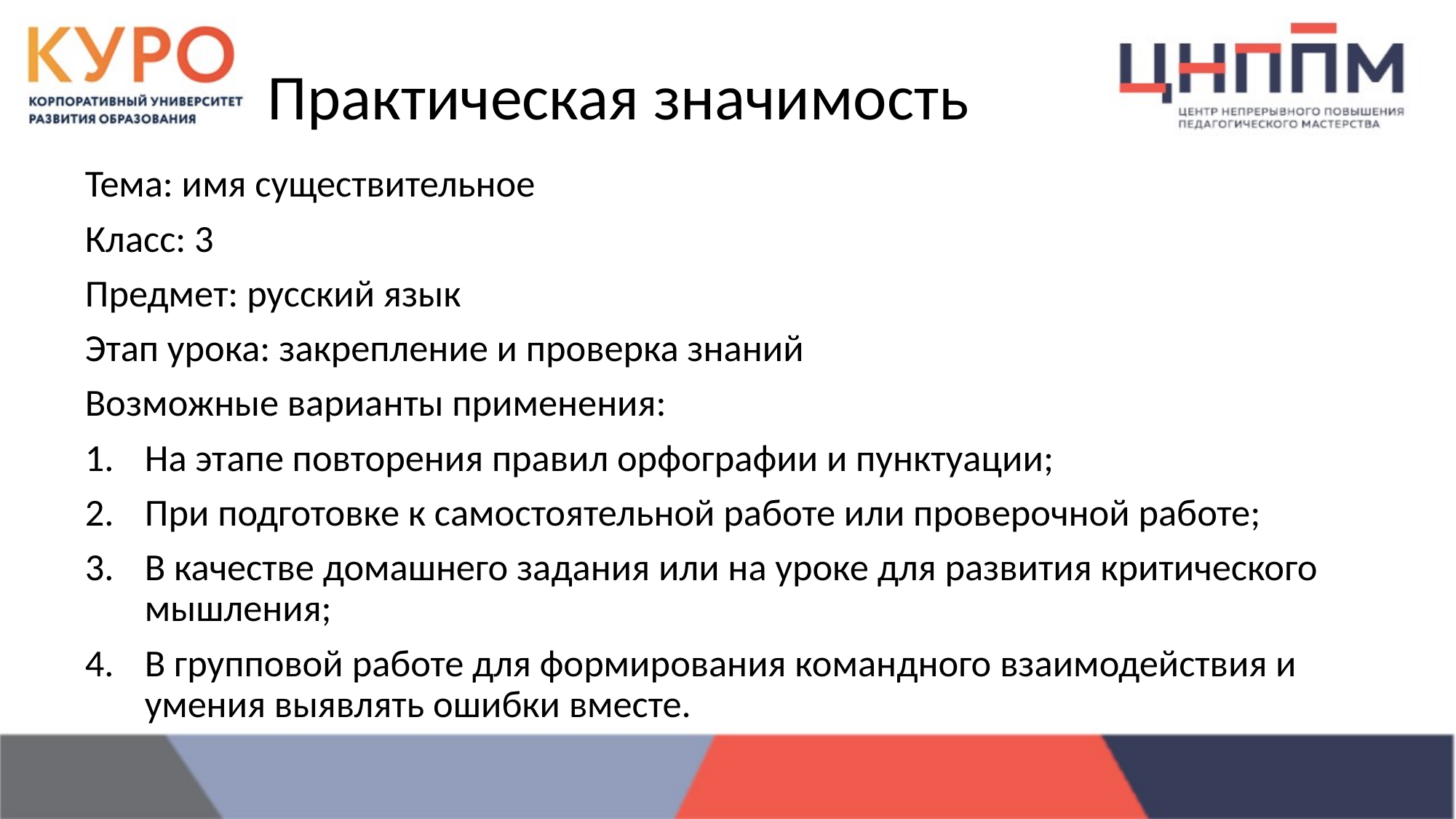

# Практическая значимость
Тема: имя существительное
Класс: 3
Предмет: русский язык
Этап урока: закрепление и проверка знаний
Возможные варианты применения:
На этапе повторения правил орфографии и пунктуации;
При подготовке к самостоятельной работе или проверочной работе;
В качестве домашнего задания или на уроке для развития критического мышления;
В групповой работе для формирования командного взаимодействия и умения выявлять ошибки вместе.